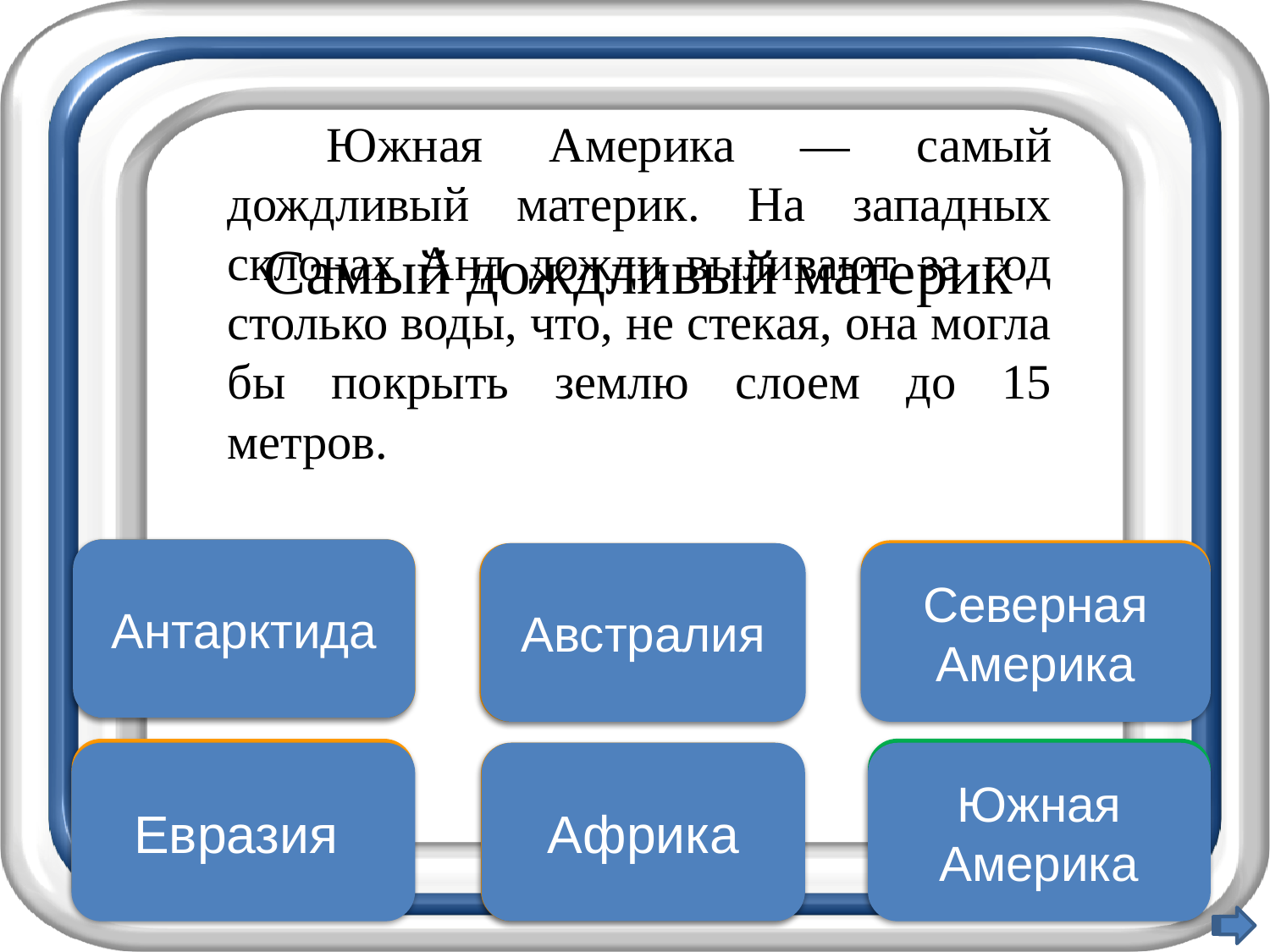

Южная Америка — самый дождливый материк. На западных склонах Анд дожди выливают за год столько воды, что, не стекая, она могла бы покрыть землю слоем до 15 метров.
Самый дождливый материк
Антарктида

Подумай хорошо

Подумай хорошо
Подумай еще
Австралия

Северная Америка
Правильно
Увы, неверно
Евразия
Южная Америка

Неверно
Африка